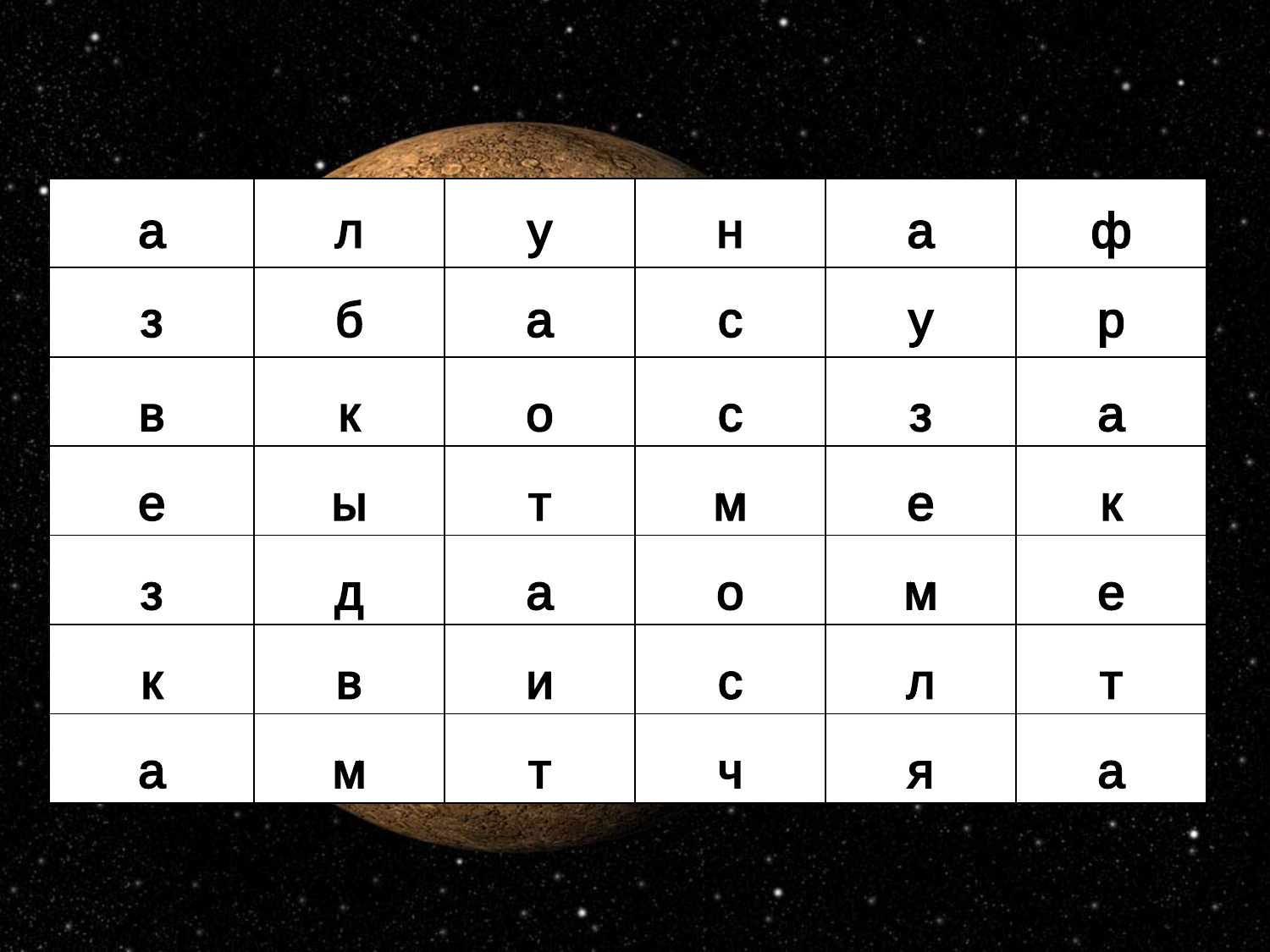

| а | л | у | н | а | ф |
| --- | --- | --- | --- | --- | --- |
| з | б | а | с | у | р |
| в | к | о | с | з | а |
| е | ы | т | м | е | к |
| з | д | а | о | м | е |
| к | в | и | с | л | т |
| а | м | т | ч | я | а |